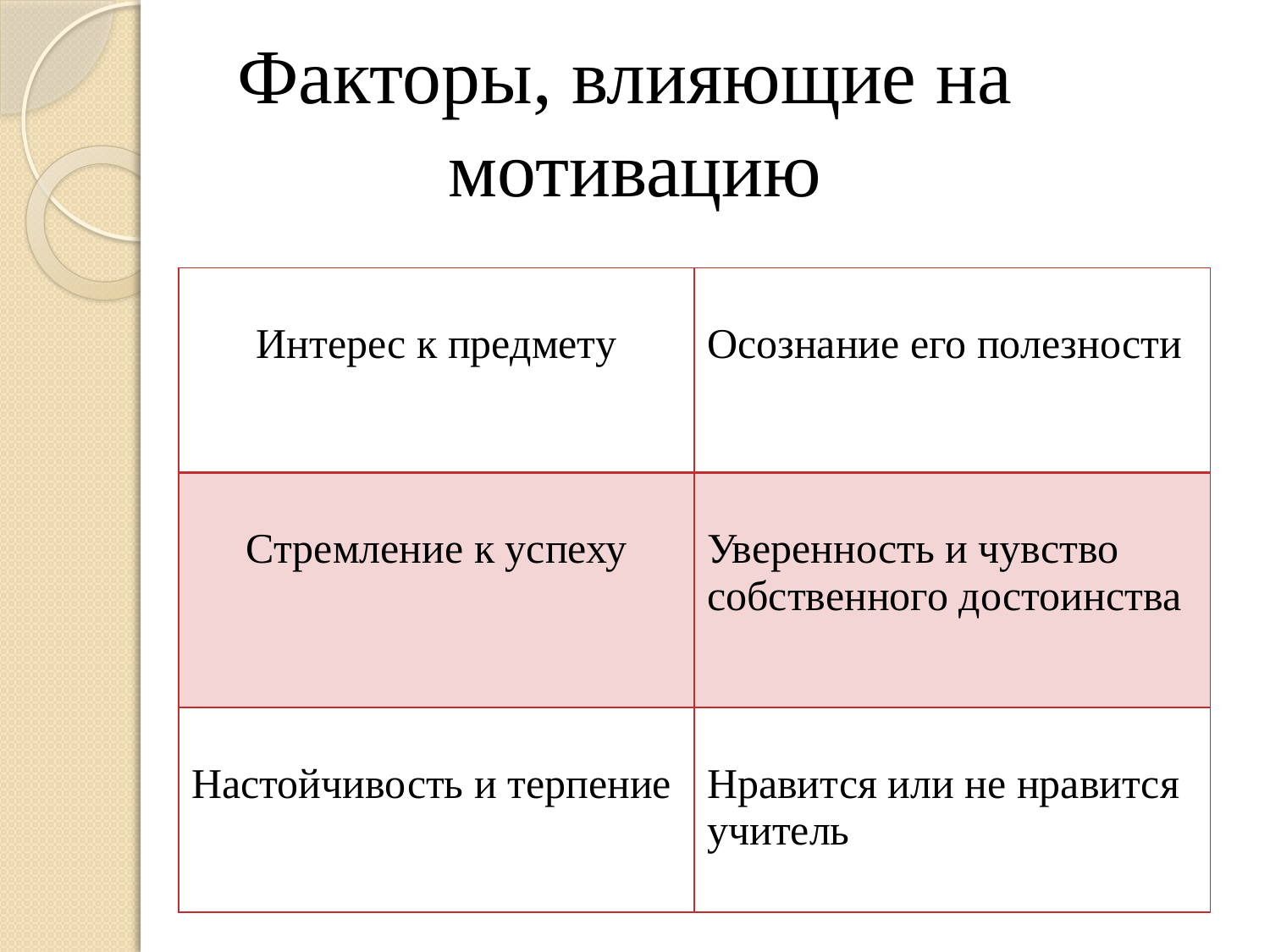

# Факторы, влияющие на мотивацию
| Интерес к предмету | Осознание его полезности |
| --- | --- |
| Стремление к успеху | Уверенность и чувство собственного достоинства |
| Настойчивость и терпение | Нравится или не нравится учитель |